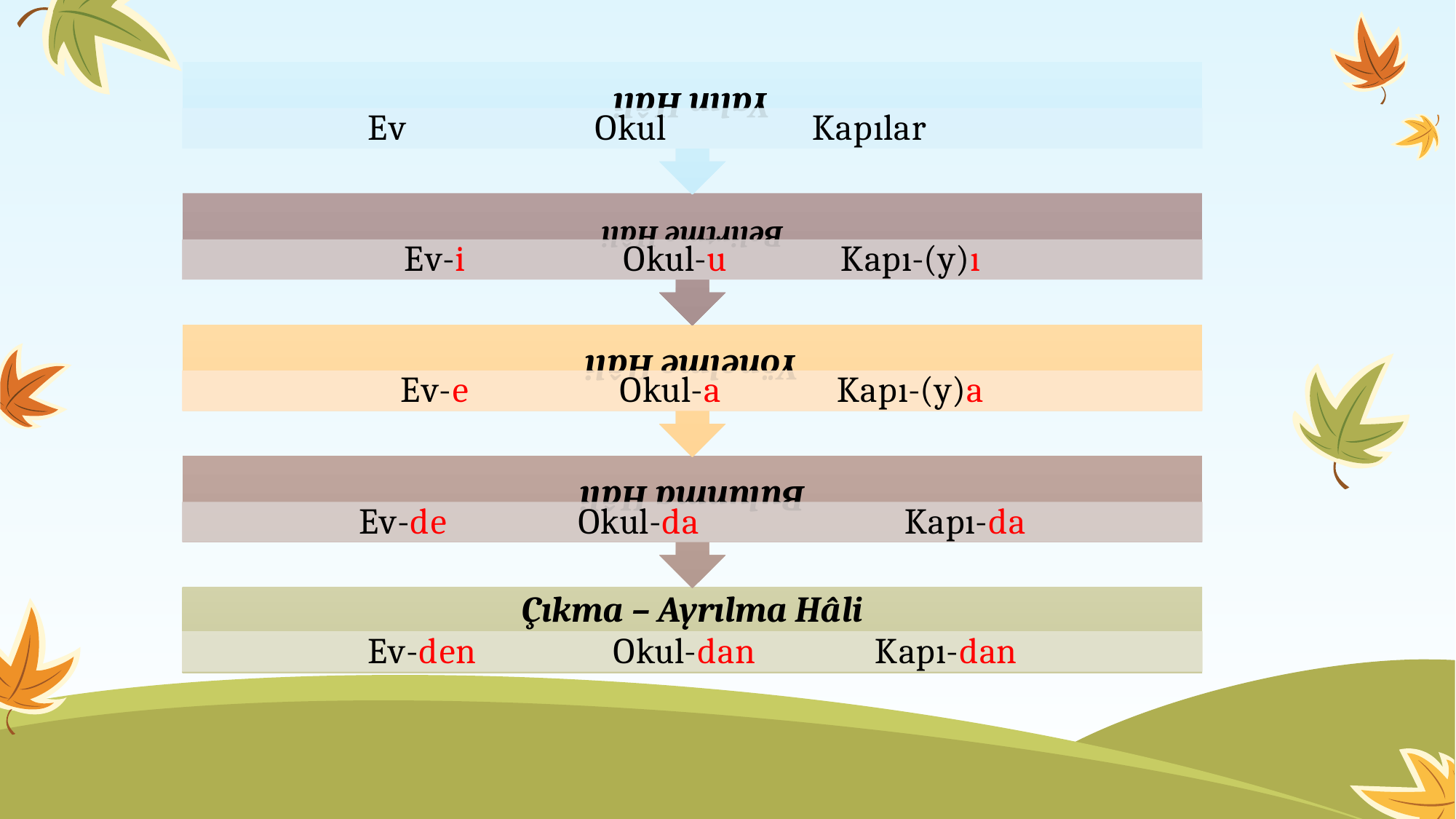

Çıkma – Ayrılma Hâli
Ev-den	                 Okul-dan               Kapı-dan
Bulunma Hâli
Ev-de		Okul-da		Kapı-da
Yönelme Hâli
Ev-e		Okul-a		Kapı-(y)a
Belirtme Hâli
Ev-i		Okul-u		Kapı-(y)ı
Yalın Hâli
	       Ev		        Okul	        Kapılar